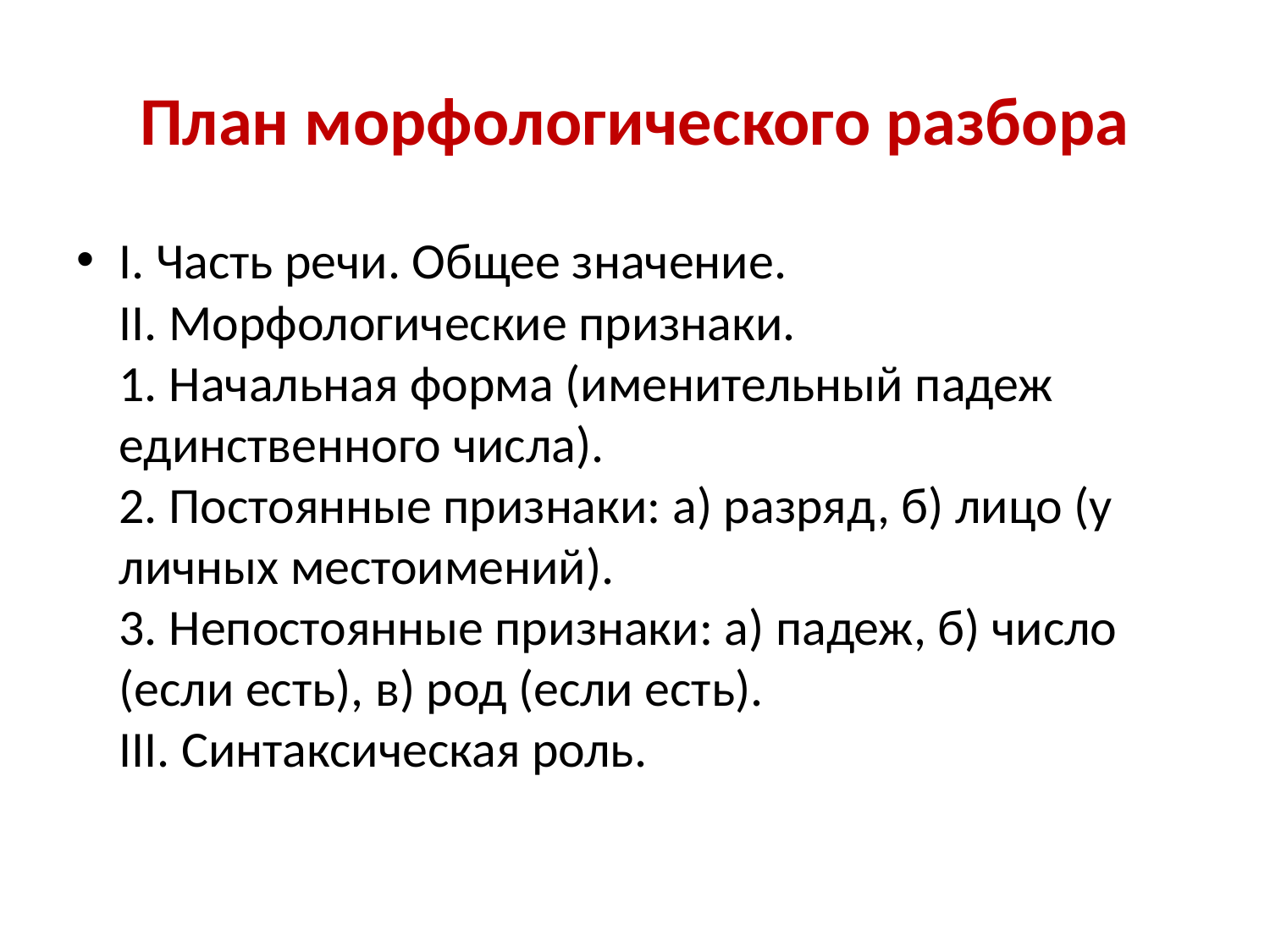

# План морфологического разбора
I. Часть речи. Общее значение.
II. Морфологические признаки.
1. Начальная форма (именительный падеж единственного числа).
2. Постоянные признаки: а) разряд, б) лицо (у личных местоимений).
3. Непостоянные признаки: а) падеж, б) число (если есть), в) род (если есть).
III. Синтаксическая роль.